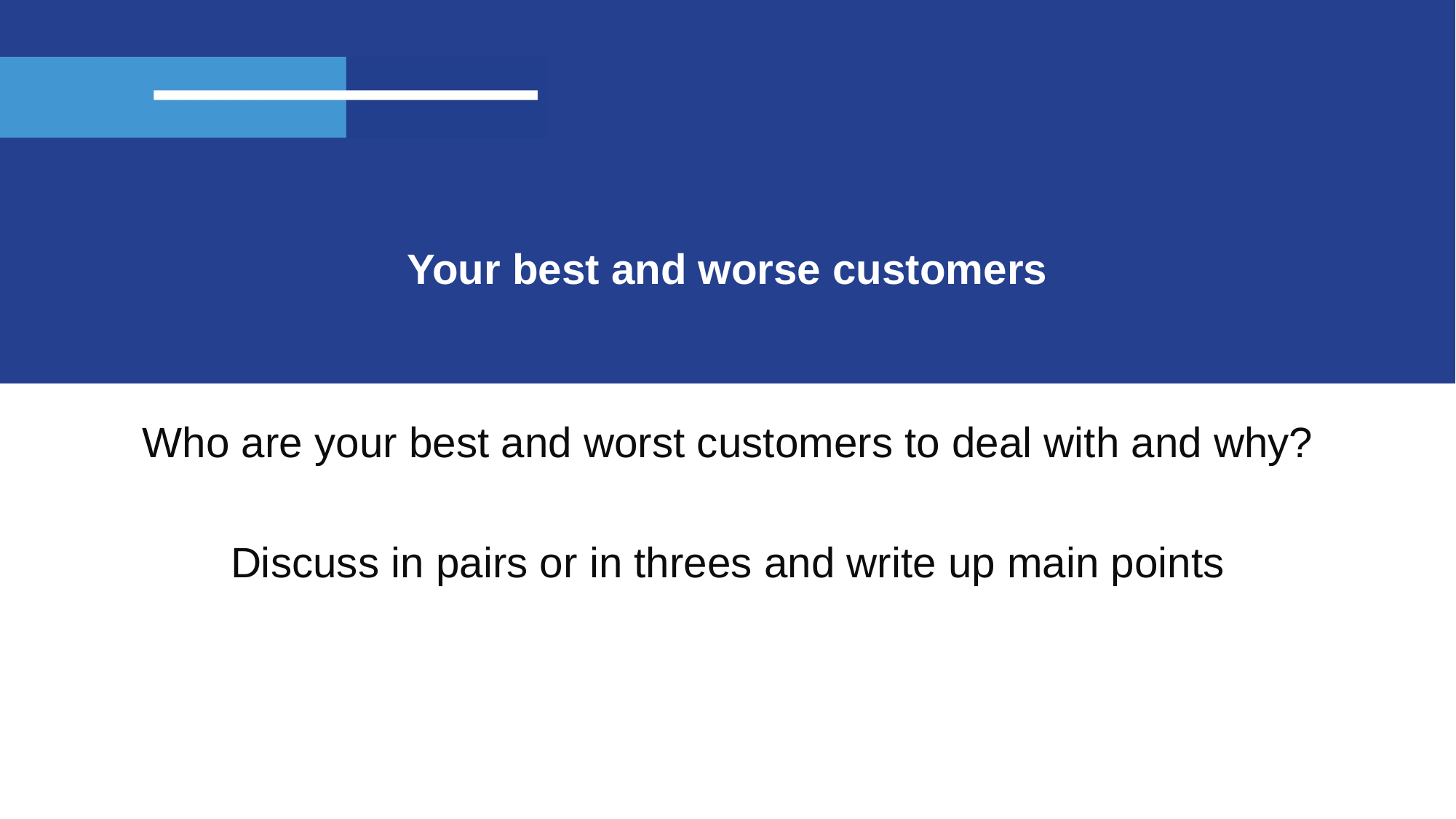

# Your best and worse customers
Who are your best and worst customers to deal with and why?

Discuss in pairs or in threes and write up main points